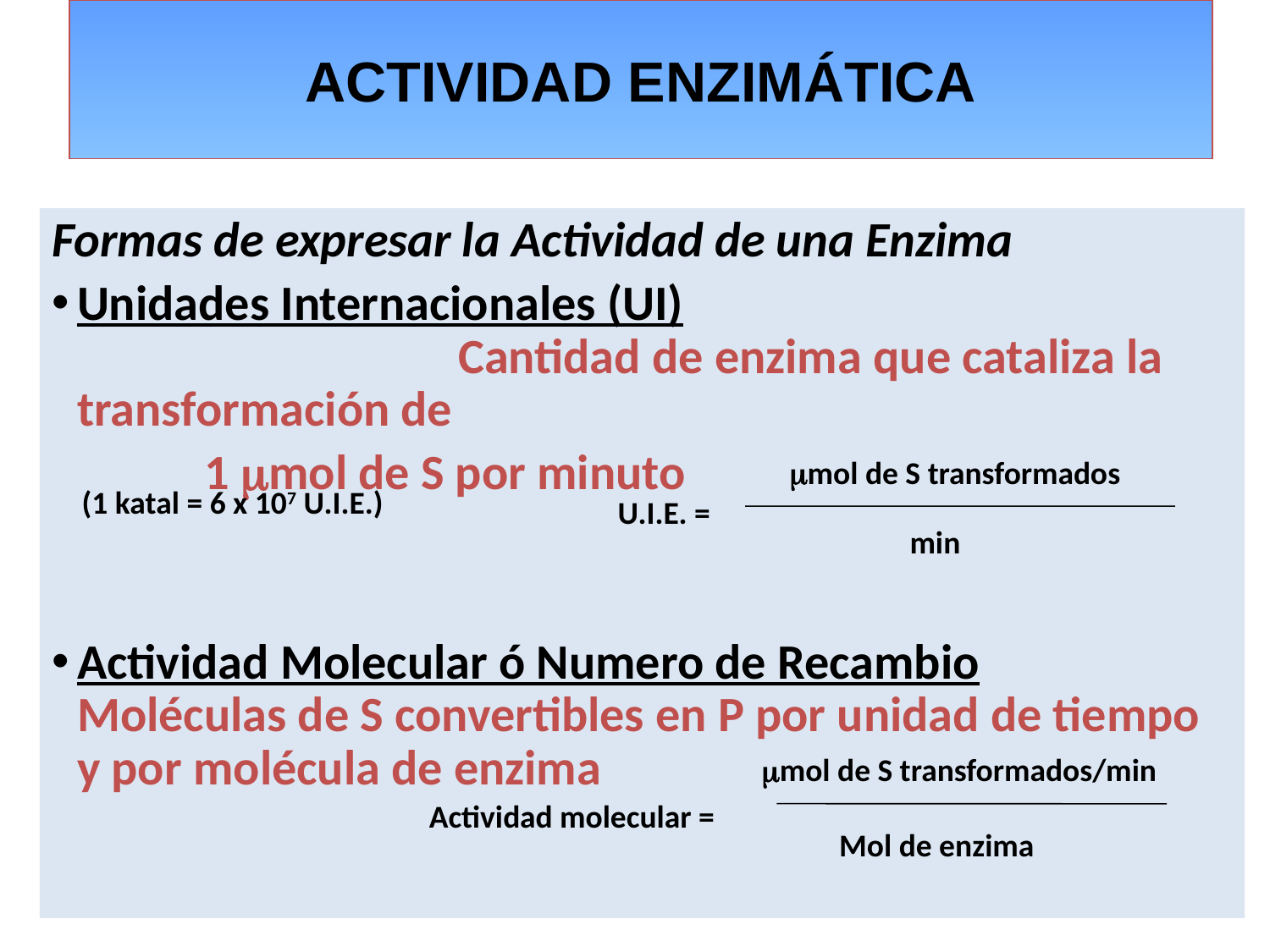

# ACTIVIDAD ENZIMÁTICA
Formas de expresar la Actividad de una Enzima
Unidades Internacionales (UI)                                                                                   Cantidad de enzima que cataliza la transformación de
		1 μmol de S por minuto

Actividad Molecular ó Numero de Recambio        Moléculas de S convertibles en P por unidad de tiempo y por molécula de enzima

μmol de S transformados
U.I.E. =

min
(1 katal = 6 x 107 U.I.E.)
μmol de S transformados/min
Actividad molecular =

Mol de enzima